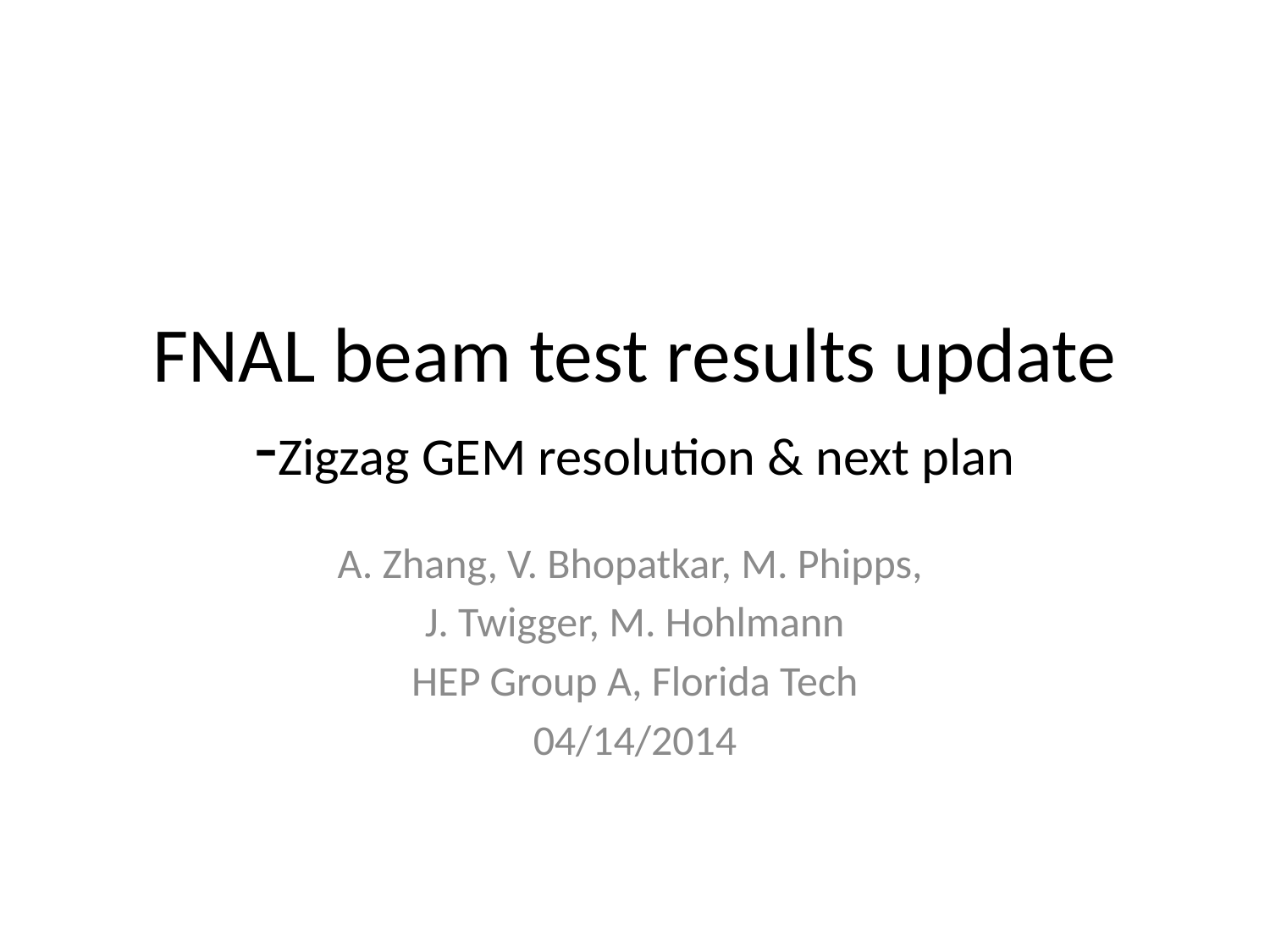

# FNAL beam test results update -Zigzag GEM resolution & next plan
A. Zhang, V. Bhopatkar, M. Phipps,
J. Twigger, M. Hohlmann
HEP Group A, Florida Tech
04/14/2014